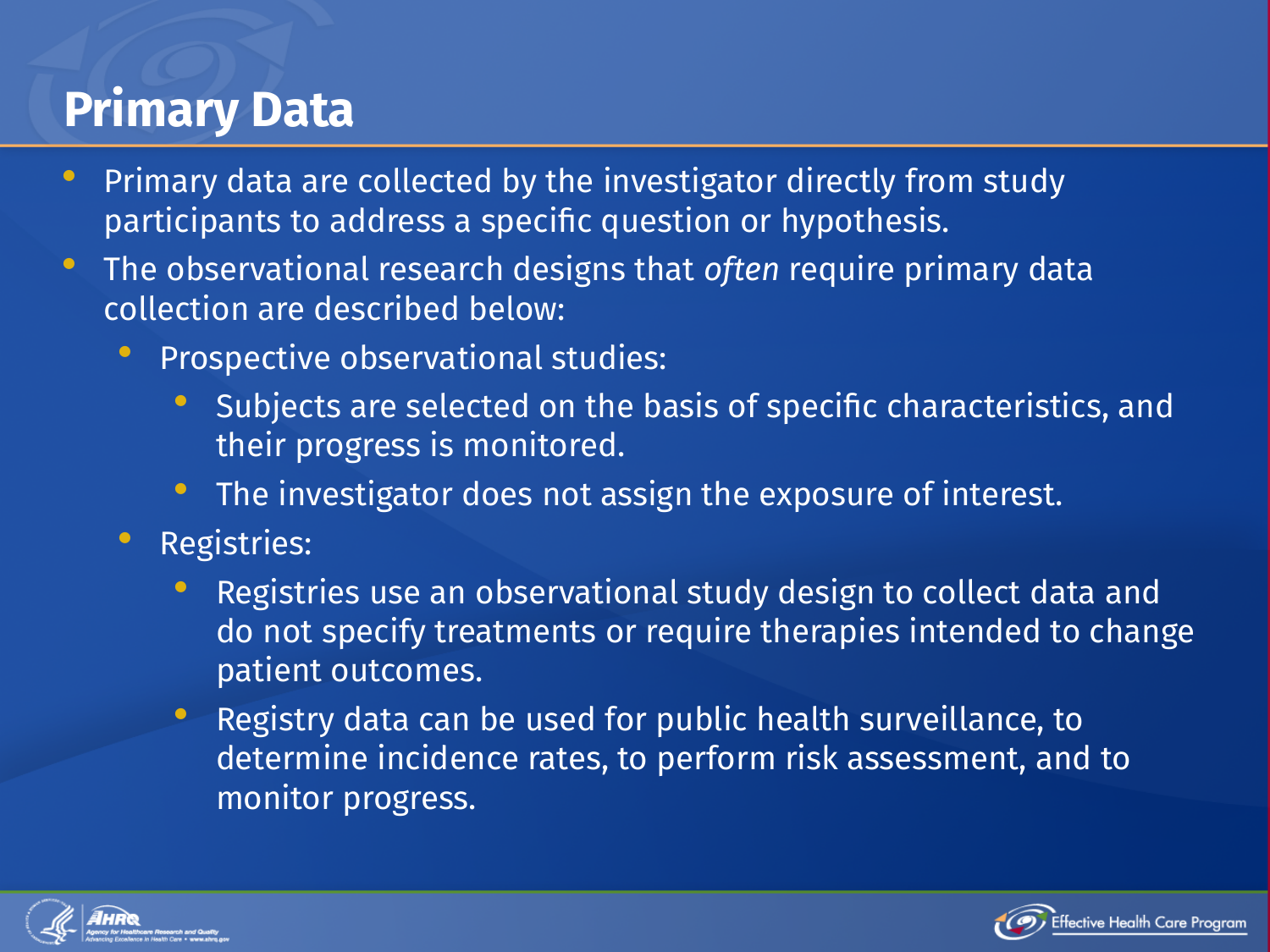

# Primary Data
Primary data are collected by the investigator directly from study participants to address a specific question or hypothesis.
The observational research designs that often require primary data collection are described below:
Prospective observational studies:
Subjects are selected on the basis of specific characteristics, and their progress is monitored.
The investigator does not assign the exposure of interest.
Registries:
Registries use an observational study design to collect data and do not specify treatments or require therapies intended to change patient outcomes.
Registry data can be used for public health surveillance, to determine incidence rates, to perform risk assessment, and to monitor progress.